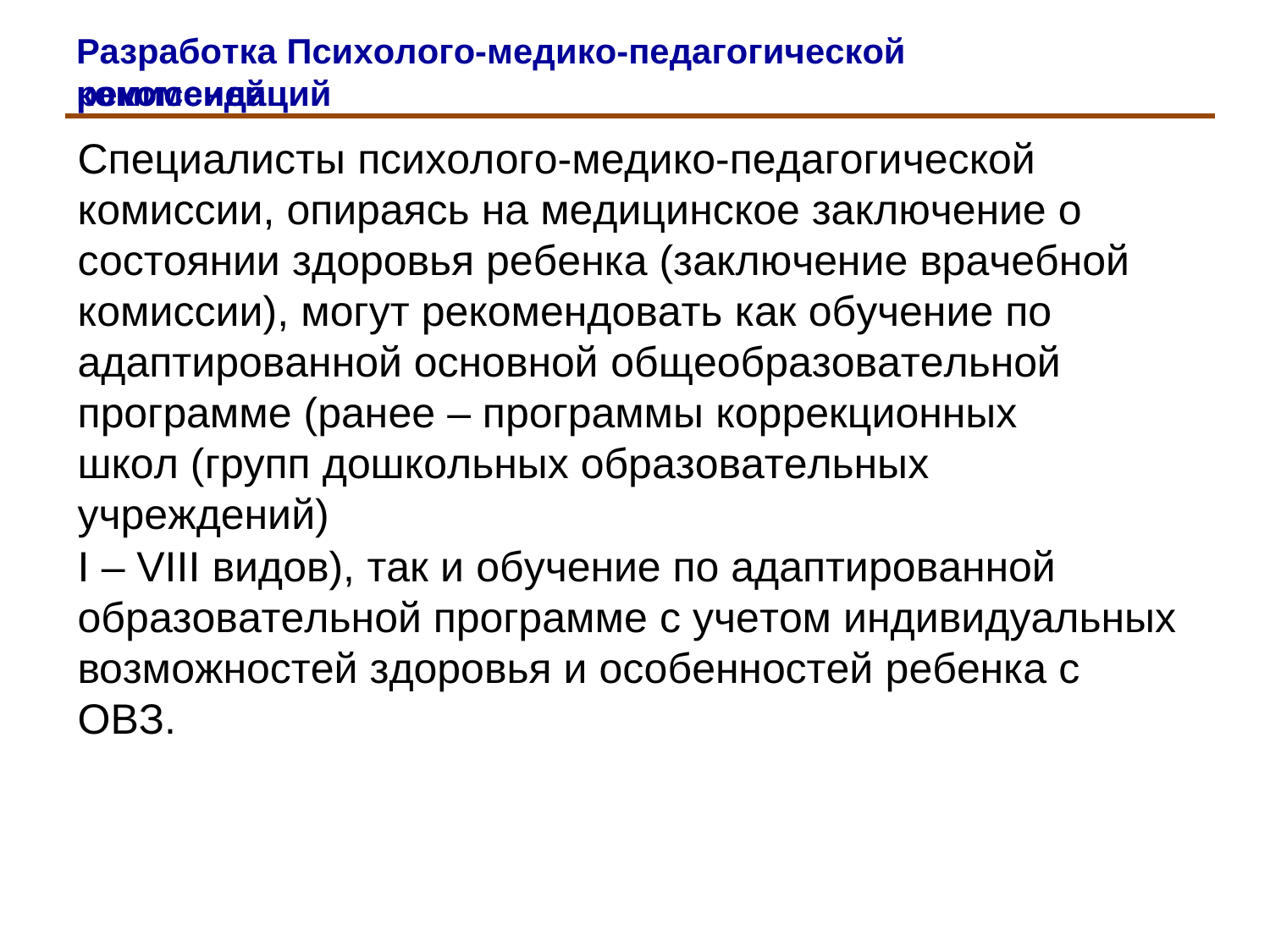

Разработка Психолого-медико-педагогической комиссией
рекомендаций
Специалисты психолого-медико-педагогической комиссии, опираясь на медицинское заключение о состоянии здоровья ребенка (заключение врачебной комиссии), могут рекомендовать как обучение по адаптированной основной общеобразовательной программе (ранее – программы коррекционных школ (групп дошкольных образовательных учреждений)
I – VIII видов), так и обучение по адаптированной образовательной программе с учетом индивидуальных возможностей здоровья и особенностей ребенка с ОВЗ.